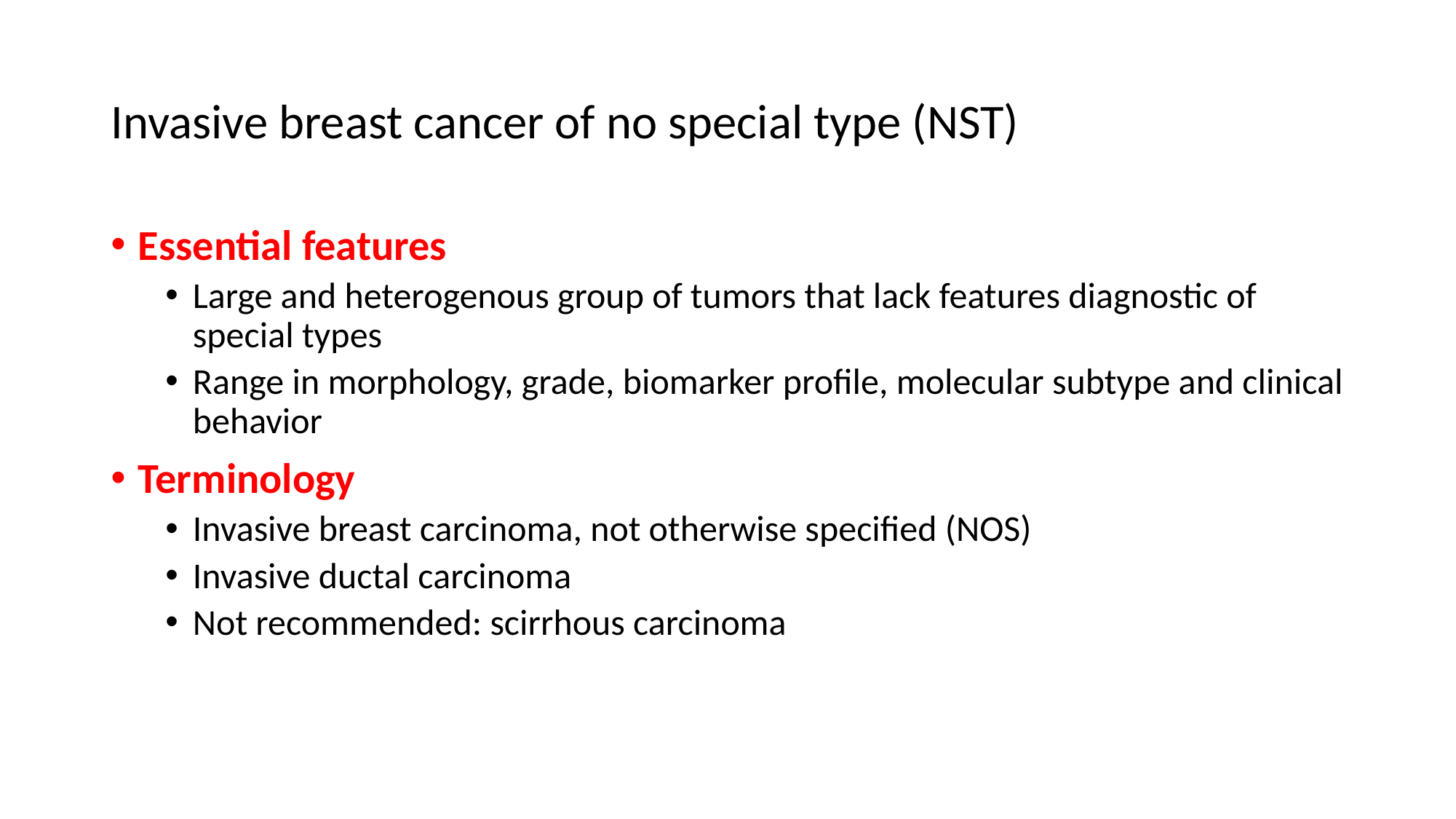

# Invasive breast cancer of no special type (NST)
Essential features
Large and heterogenous group of tumors that lack features diagnostic of special types
Range in morphology, grade, biomarker profile, molecular subtype and clinical behavior
Terminology
Invasive breast carcinoma, not otherwise specified (NOS)
Invasive ductal carcinoma
Not recommended: scirrhous carcinoma